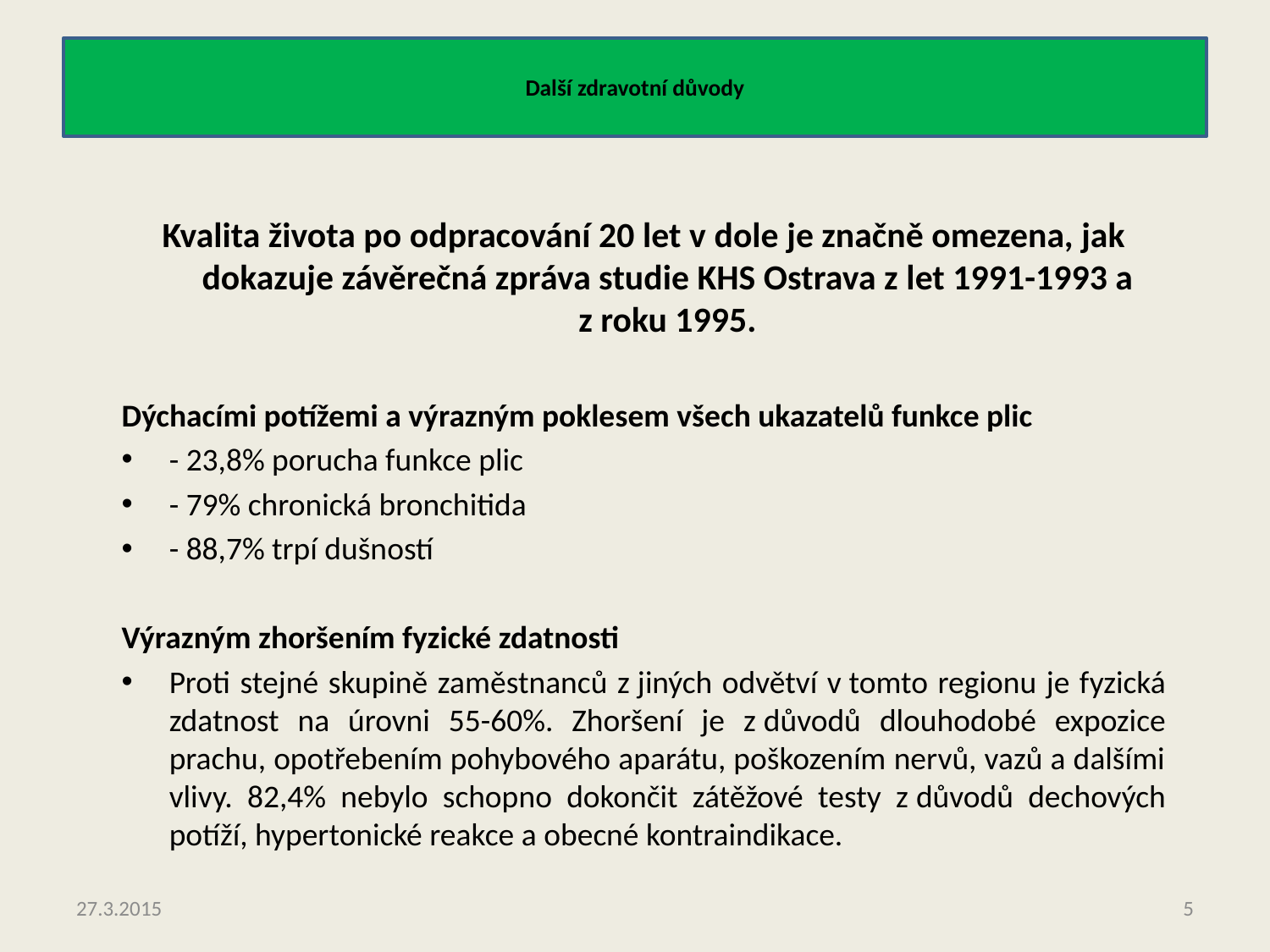

# Další zdravotní důvody
Kvalita života po odpracování 20 let v dole je značně omezena, jak dokazuje závěrečná zpráva studie KHS Ostrava z let 1991-1993 a z roku 1995.

Dýchacími potížemi a výrazným poklesem všech ukazatelů funkce plic
- 23,8% porucha funkce plic
- 79% chronická bronchitida
- 88,7% trpí dušností

Výrazným zhoršením fyzické zdatnosti
Proti stejné skupině zaměstnanců z jiných odvětví v tomto regionu je fyzická zdatnost na úrovni 55-60%. Zhoršení je z důvodů dlouhodobé expozice prachu, opotřebením pohybového aparátu, poškozením nervů, vazů a dalšími vlivy. 82,4% nebylo schopno dokončit zátěžové testy z důvodů dechových potíží, hypertonické reakce a obecné kontraindikace.

27.3.2015
5